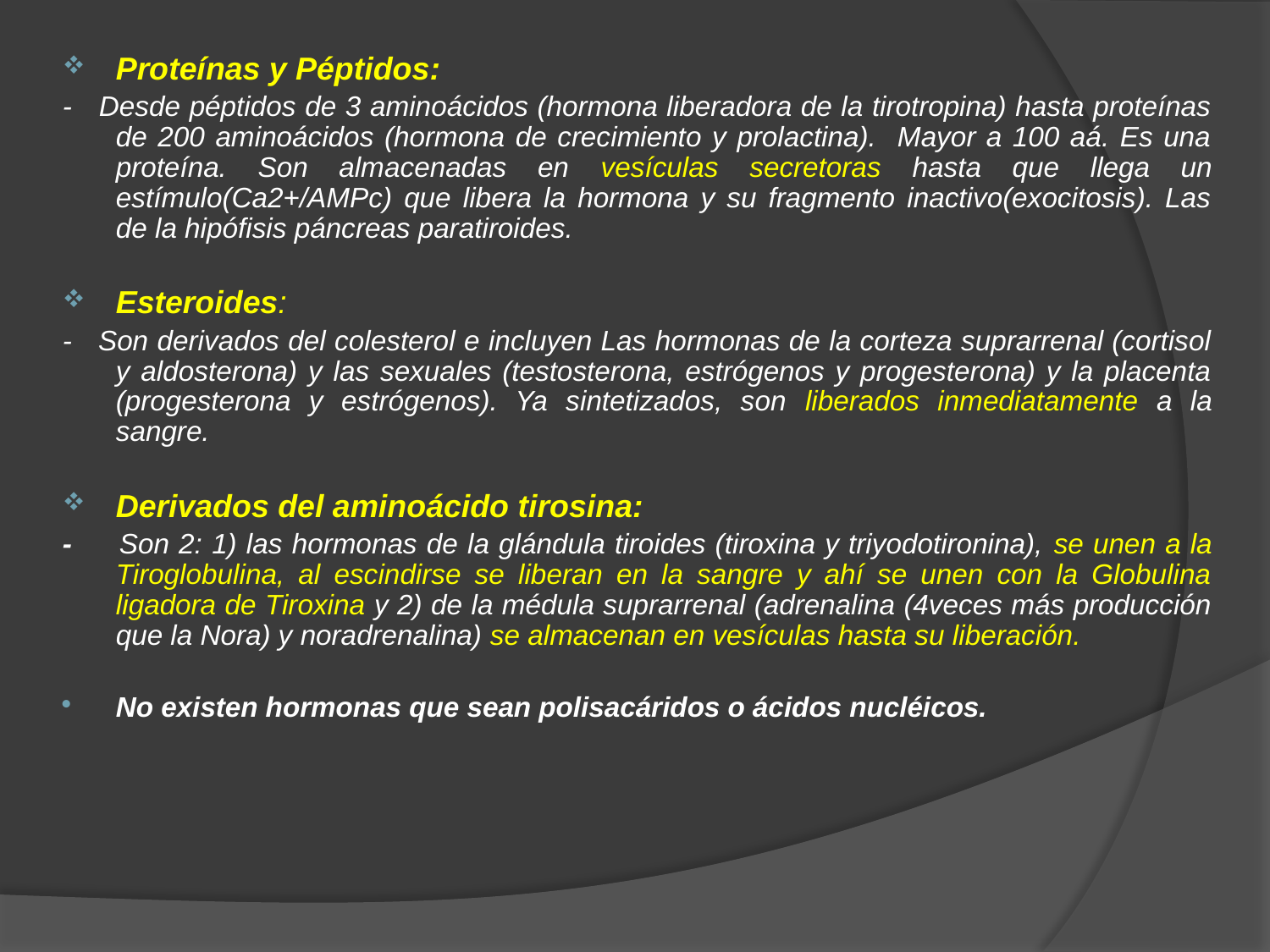

Proteínas y Péptidos:
-   Desde péptidos de 3 aminoácidos (hormona liberadora de la tirotropina) hasta proteínas de 200 aminoácidos (hormona de crecimiento y prolactina).  Mayor a 100 aá. Es una proteína. Son almacenadas en vesículas secretoras hasta que llega un estímulo(Ca2+/AMPc) que libera la hormona y su fragmento inactivo(exocitosis). Las de la hipófisis páncreas paratiroides.

Esteroides:
-   Son derivados del colesterol e incluyen Las hormonas de la corteza suprarrenal (cortisol y aldosterona) y las sexuales (testosterona, estrógenos y progesterona) y la placenta (progesterona y estrógenos). Ya sintetizados, son liberados inmediatamente a la sangre.

Derivados del aminoácido tirosina:
-     Son 2: 1) las hormonas de la glándula tiroides (tiroxina y triyodotironina), se unen a la Tiroglobulina, al escindirse se liberan en la sangre y ahí se unen con la Globulina ligadora de Tiroxina y 2) de la médula suprarrenal (adrenalina (4veces más producción que la Nora) y noradrenalina) se almacenan en vesículas hasta su liberación.

No existen hormonas que sean polisacáridos o ácidos nucléicos.